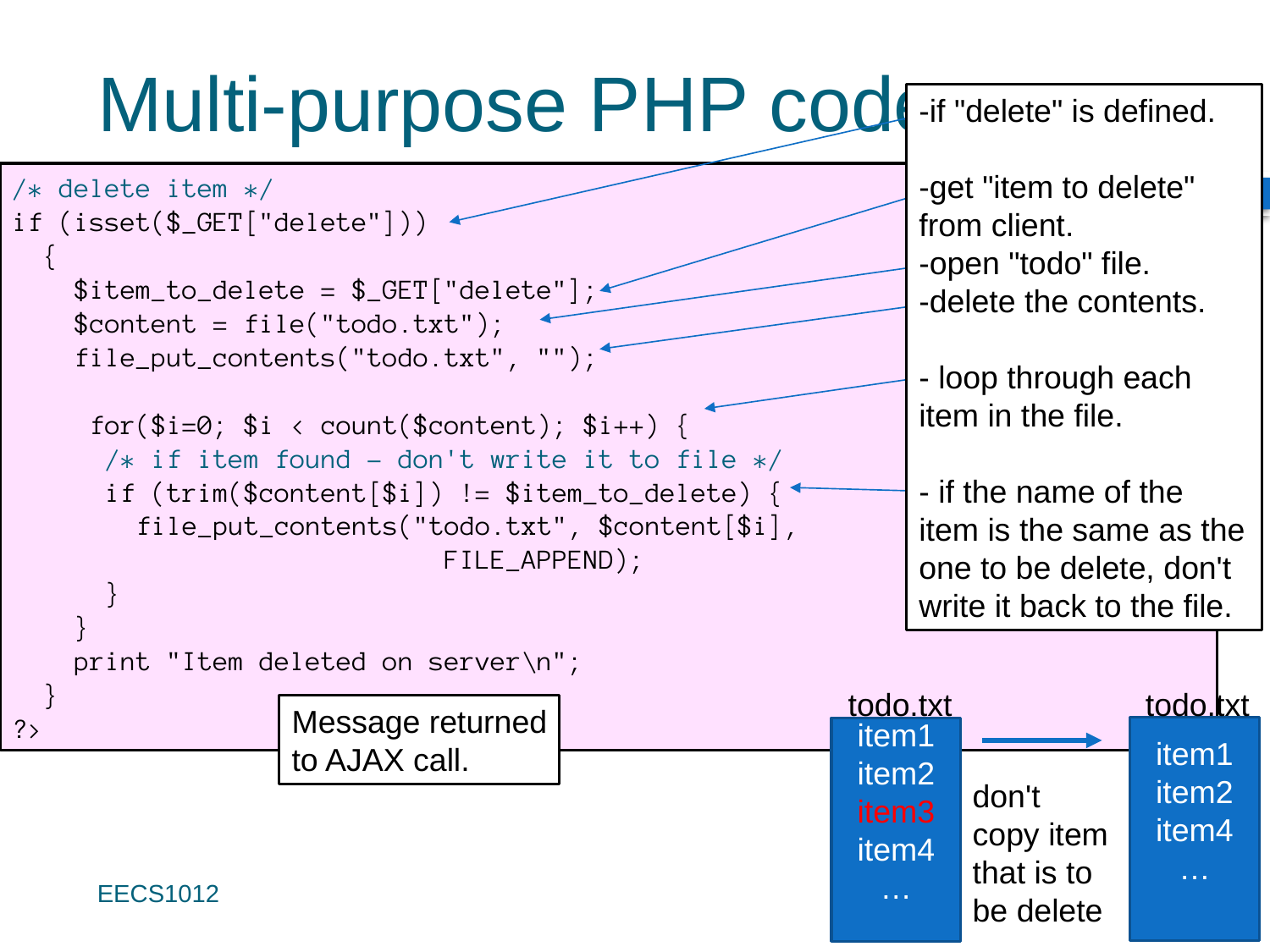

# Multi-purpose PHP code
-if "delete" is defined.
-get "item to delete"
from client.
-open "todo" file.
-delete the contents.

- loop through each item in the file.

- if the name of the  item is the same as the one to be delete, don't write it back to the file.
/* delete item */
if (isset($_GET["delete"]))
  {
    $item_to_delete = $_GET["delete"];
    $content = file("todo.txt");
    file_put_contents("todo.txt", "");

     for($i=0; $i < count($content); $i++) {
      /* if item found - don't write it to file */
      if (trim($content[$i]) != $item_to_delete) {
        file_put_contents("todo.txt", $content[$i],
                            FILE_APPEND);
      }
    }
    print "Item deleted on server\n";
  }
?>
47
todo.txt
todo.txt
Message returned
to AJAX call.
item1
item2
item4
…

item1
item2
item3
item4
…

don't
copy item
that is to
be delete
EECS1012